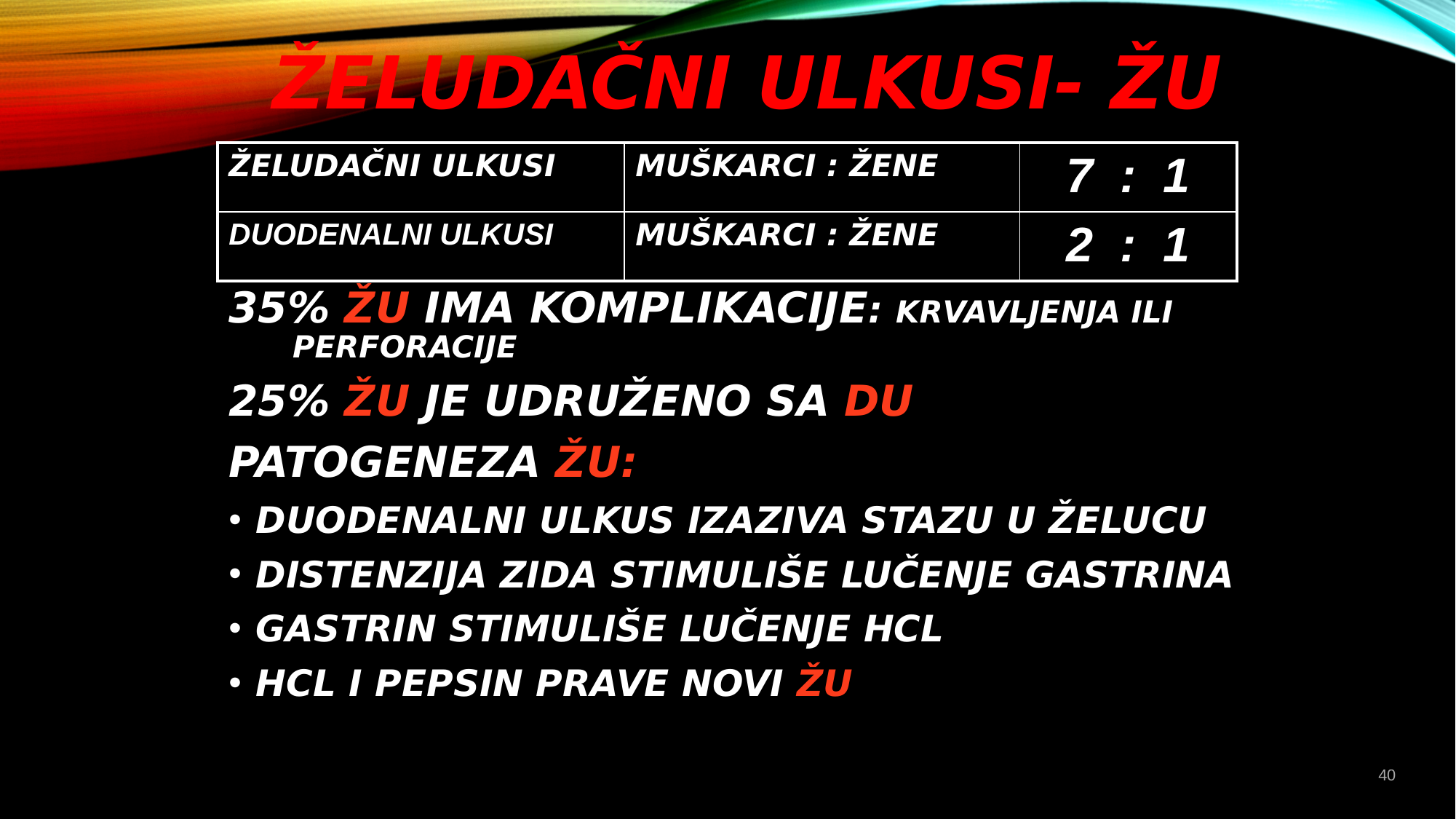

# ŽELUDAČNI ULKUSI- ŽU
| ŽELUDAČNI ULKUSI | MUŠKARCI : ŽENE | 7 : 1 |
| --- | --- | --- |
| DUODENALNI ULKUSI | MUŠKARCI : ŽENE | 2 : 1 |
35% ŽU IMA KOMPLIKACIJE: KRVAVLJENJA ILI PERFORACIJE
25% ŽU JE UDRUŽENO SA DU
PATOGENEZA ŽU:
DUODENALNI ULKUS IZAZIVA STAZU U ŽELUCU
DISTENZIJA ZIDA STIMULIŠE LUČENJE GASTRINA
GASTRIN STIMULIŠE LUČENJE HCL
HCL I PEPSIN PRAVE NOVI ŽU

40